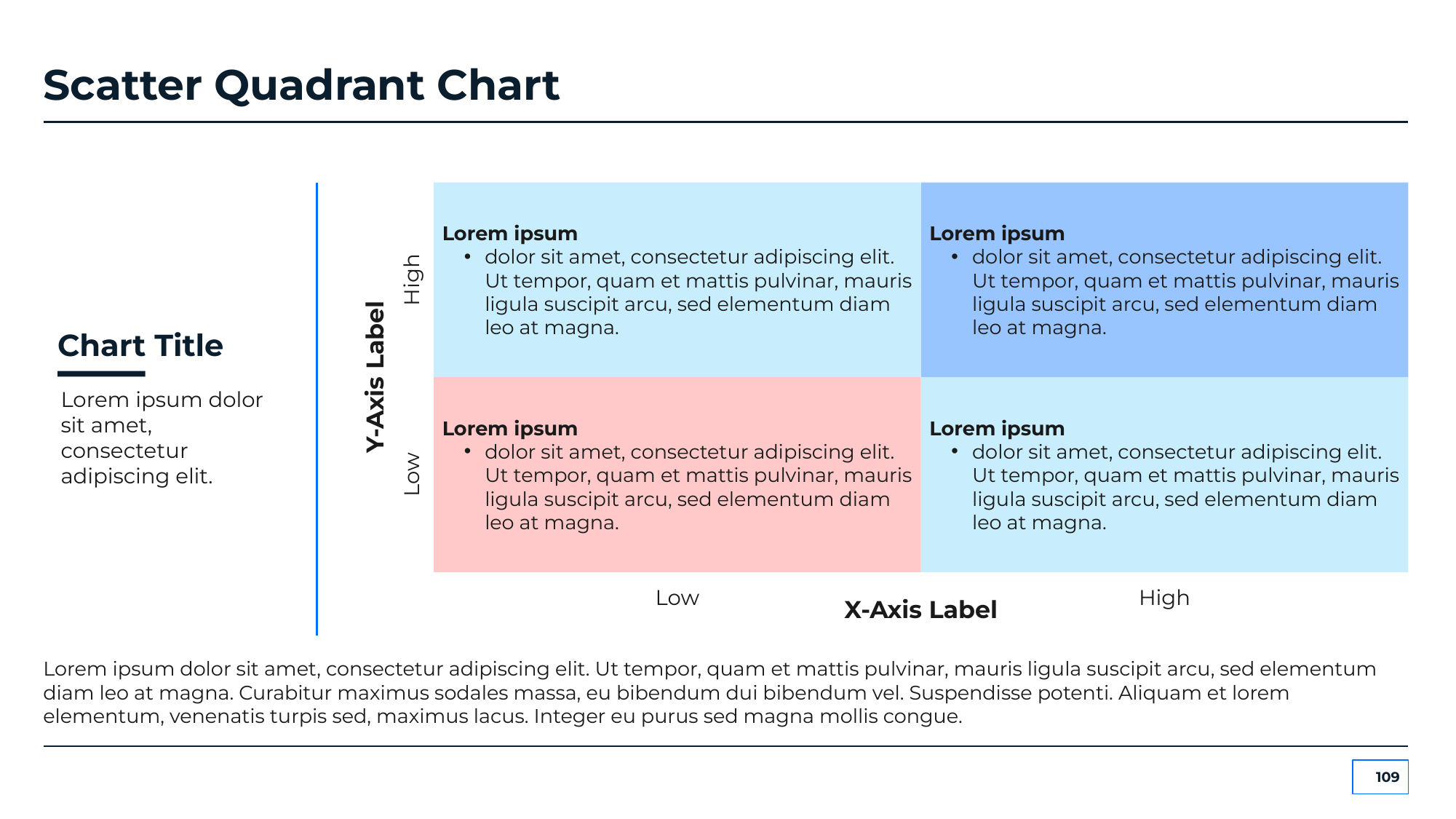

# Scatter Quadrant Chart
Lorem ipsum
dolor sit amet, consectetur adipiscing elit. Ut tempor, quam et mattis pulvinar, mauris ligula suscipit arcu, sed elementum diam leo at magna.
Lorem ipsum
dolor sit amet, consectetur adipiscing elit. Ut tempor, quam et mattis pulvinar, mauris ligula suscipit arcu, sed elementum diam leo at magna.
Chart Title

Lorem ipsum dolor sit amet, consectetur adipiscing elit.
High
Y-Axis Label
Lorem ipsum
dolor sit amet, consectetur adipiscing elit. Ut tempor, quam et mattis pulvinar, mauris ligula suscipit arcu, sed elementum diam leo at magna.
Lorem ipsum
dolor sit amet, consectetur adipiscing elit. Ut tempor, quam et mattis pulvinar, mauris ligula suscipit arcu, sed elementum diam leo at magna.
Low
Low
High
X-Axis Label
Lorem ipsum dolor sit amet, consectetur adipiscing elit. Ut tempor, quam et mattis pulvinar, mauris ligula suscipit arcu, sed elementum diam leo at magna. Curabitur maximus sodales massa, eu bibendum dui bibendum vel. Suspendisse potenti. Aliquam et lorem elementum, venenatis turpis sed, maximus lacus. Integer eu purus sed magna mollis congue.
109